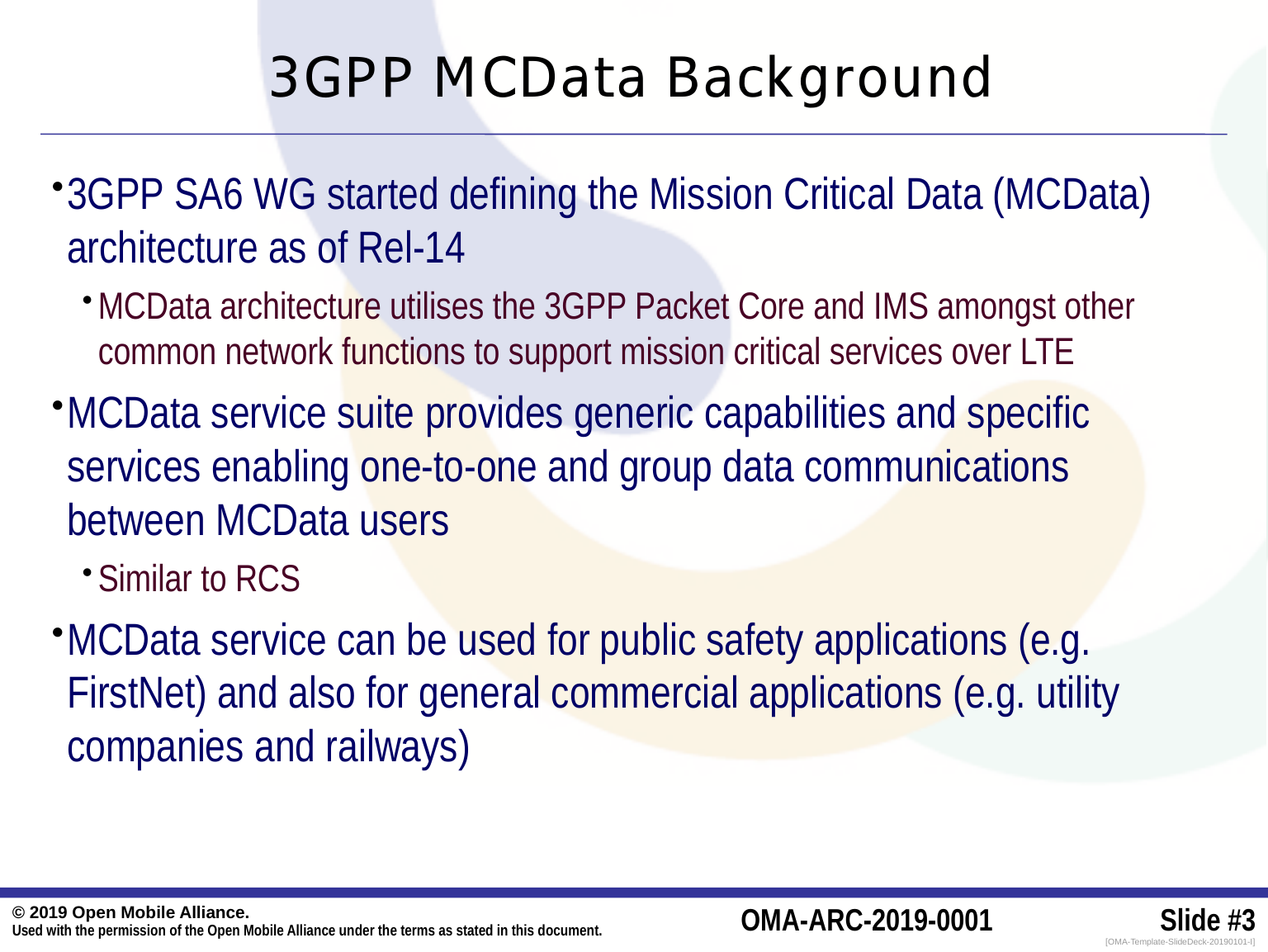

# 3GPP MCData Background
3GPP SA6 WG started defining the Mission Critical Data (MCData) architecture as of Rel-14
MCData architecture utilises the 3GPP Packet Core and IMS amongst other common network functions to support mission critical services over LTE
MCData service suite provides generic capabilities and specific services enabling one-to-one and group data communications between MCData users
Similar to RCS
MCData service can be used for public safety applications (e.g. FirstNet) and also for general commercial applications (e.g. utility companies and railways)